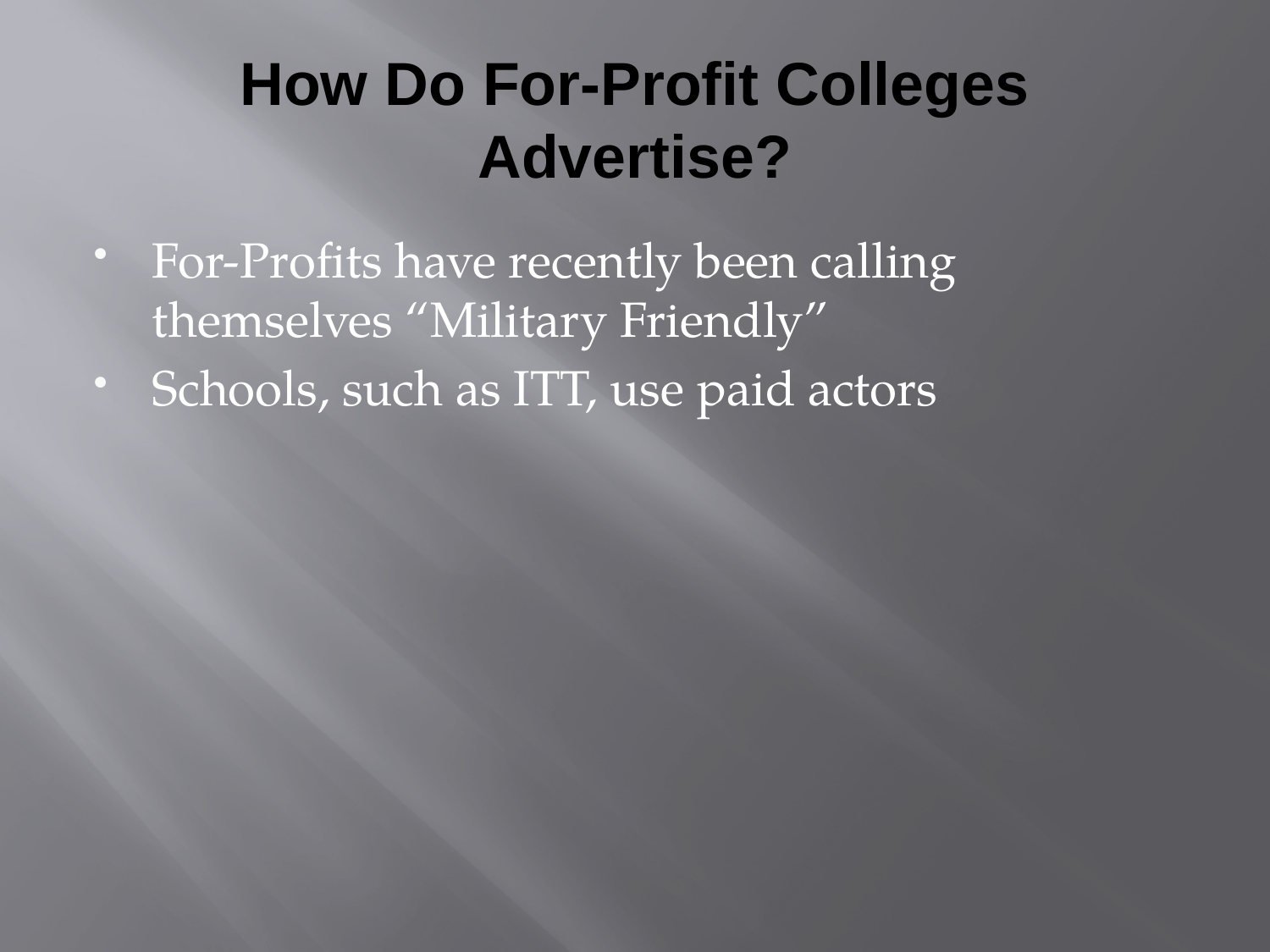

# How Do For-Profit Colleges Advertise?
For-Profits have recently been calling themselves “Military Friendly”
Schools, such as ITT, use paid actors